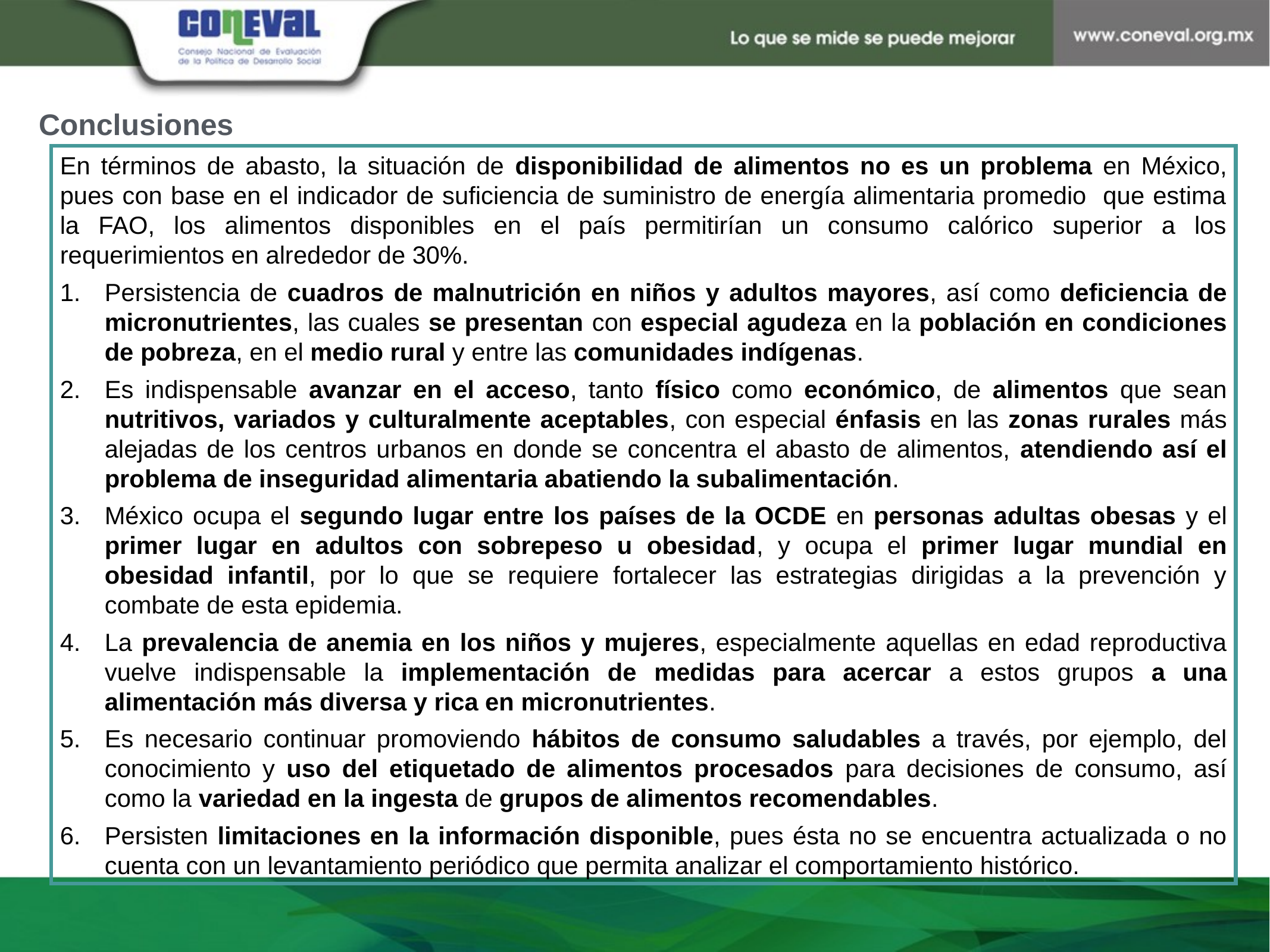

Conclusiones
En términos de abasto, la situación de disponibilidad de alimentos no es un problema en México, pues con base en el indicador de suficiencia de suministro de energía alimentaria promedio  que estima la FAO, los alimentos disponibles en el país permitirían un consumo calórico superior a los requerimientos en alrededor de 30%.
Persistencia de cuadros de malnutrición en niños y adultos mayores, así como deficiencia de micronutrientes, las cuales se presentan con especial agudeza en la población en condiciones de pobreza, en el medio rural y entre las comunidades indígenas.
Es indispensable avanzar en el acceso, tanto físico como económico, de alimentos que sean nutritivos, variados y culturalmente aceptables, con especial énfasis en las zonas rurales más alejadas de los centros urbanos en donde se concentra el abasto de alimentos, atendiendo así el problema de inseguridad alimentaria abatiendo la subalimentación.
México ocupa el segundo lugar entre los países de la OCDE en personas adultas obesas y el primer lugar en adultos con sobrepeso u obesidad, y ocupa el primer lugar mundial en obesidad infantil, por lo que se requiere fortalecer las estrategias dirigidas a la prevención y combate de esta epidemia.
La prevalencia de anemia en los niños y mujeres, especialmente aquellas en edad reproductiva vuelve indispensable la implementación de medidas para acercar a estos grupos a una alimentación más diversa y rica en micronutrientes.
Es necesario continuar promoviendo hábitos de consumo saludables a través, por ejemplo, del conocimiento y uso del etiquetado de alimentos procesados para decisiones de consumo, así como la variedad en la ingesta de grupos de alimentos recomendables.
Persisten limitaciones en la información disponible, pues ésta no se encuentra actualizada o no cuenta con un levantamiento periódico que permita analizar el comportamiento histórico.